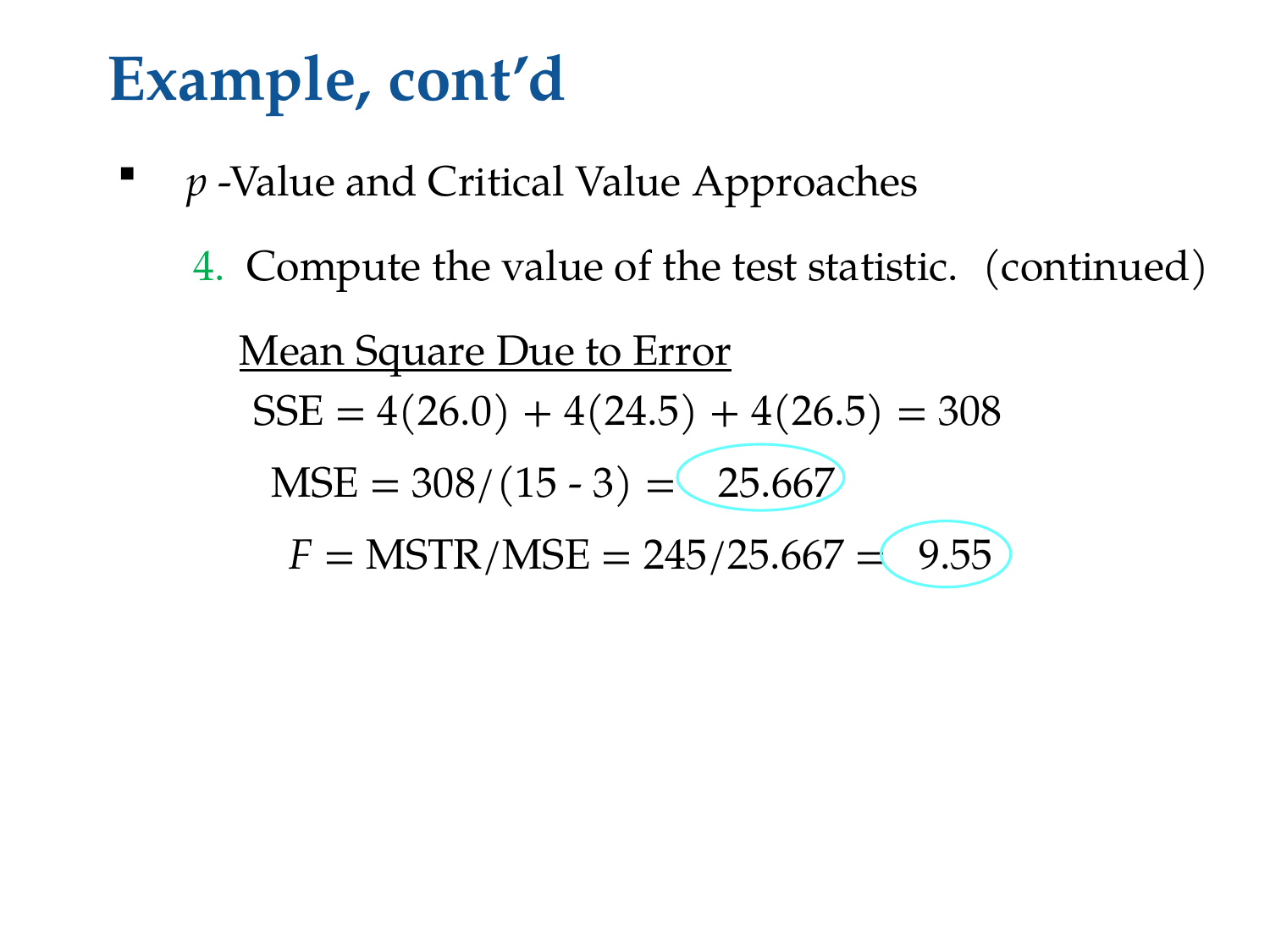

Example, cont’d
  p -Value and Critical Value Approaches
4.  Compute the value of the test statistic.
(continued)
Mean Square Due to Error
SSE = 4(26.0) + 4(24.5) + 4(26.5) = 308

MSE = 308/(15 - 3) =    25.667
F = MSTR/MSE = 245/25.667 =   9.55